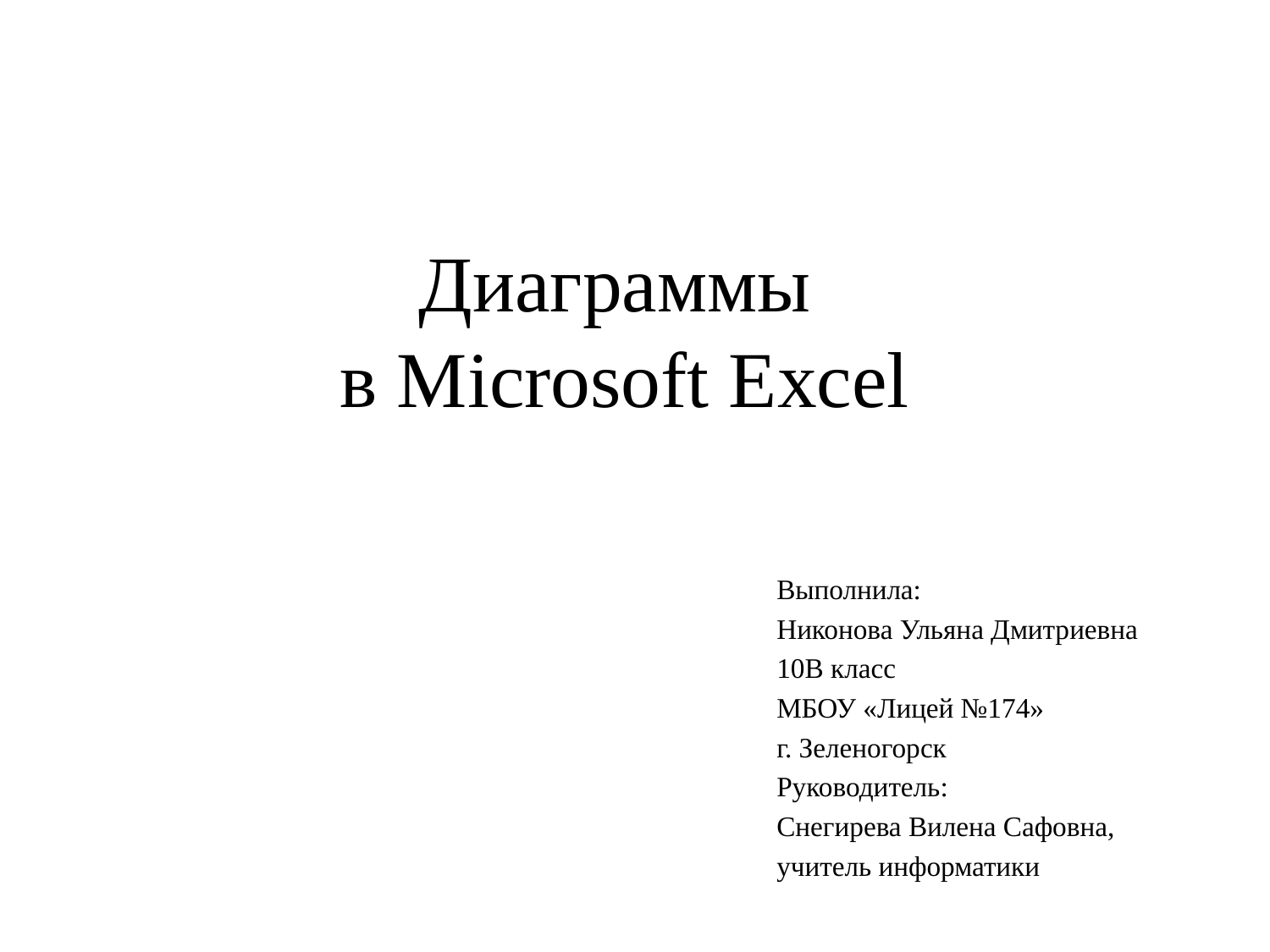

# Диаграммы в Microsoft Excel
Выполнила:
Никонова Ульяна Дмитриевна
10В класс
МБОУ «Лицей №174»
г. Зеленогорск
Руководитель:
Снегирева Вилена Сафовна,
учитель информатики